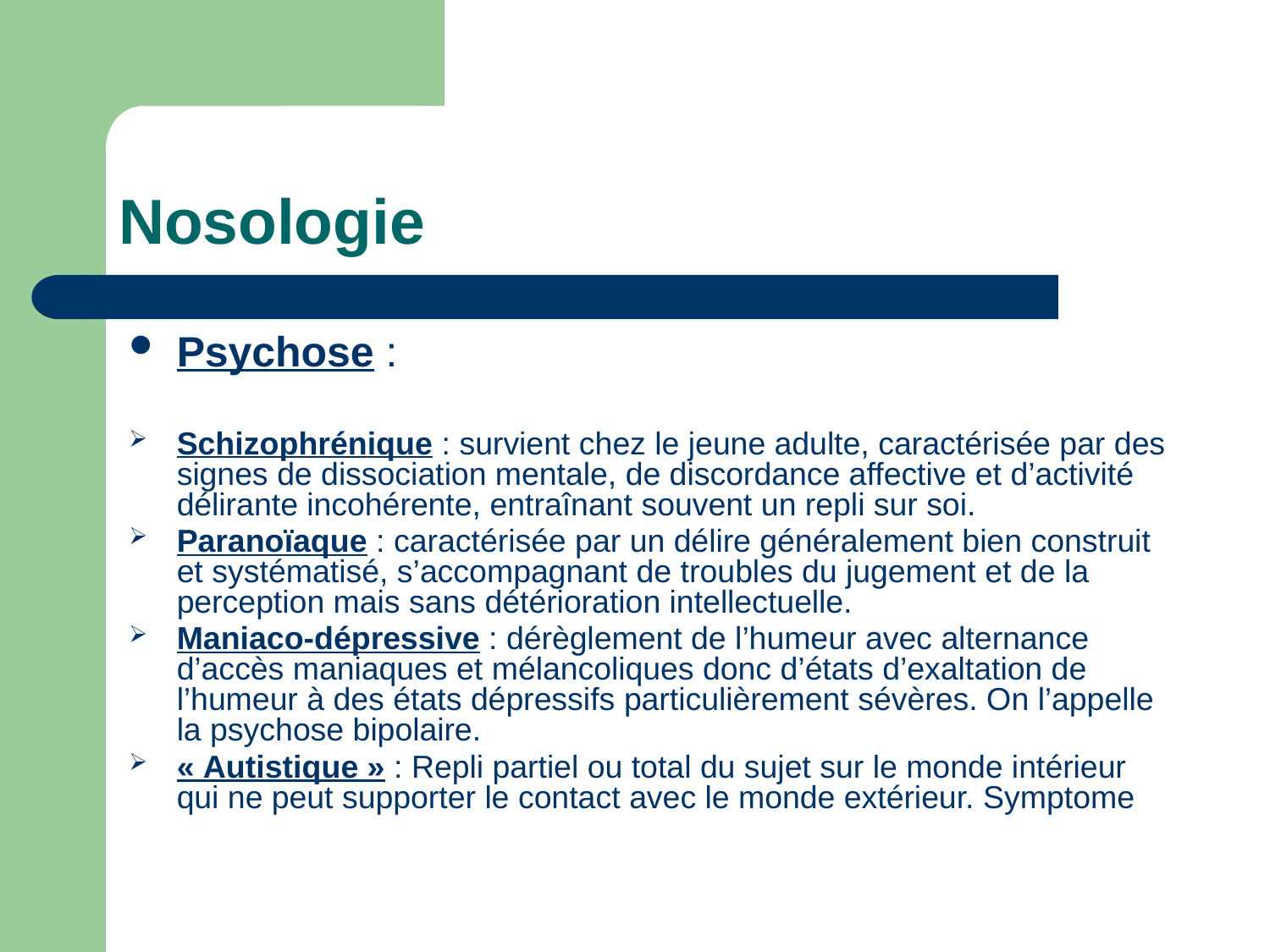

# Nosologie
Psychose :

Schizophrénique : survient chez le jeune adulte, caractérisée par des signes de dissociation mentale, de discordance affective et d’activité délirante incohérente, entraînant souvent un repli sur soi.
Paranoïaque : caractérisée par un délire généralement bien construit et systématisé, s’accompagnant de troubles du jugement et de la perception mais sans détérioration intellectuelle.
Maniaco-dépressive : dérèglement de l’humeur avec alternance d’accès maniaques et mélancoliques donc d’états d’exaltation de l’humeur à des états dépressifs particulièrement sévères. On l’appelle la psychose bipolaire.
« Autistique » : Repli partiel ou total du sujet sur le monde intérieur qui ne peut supporter le contact avec le monde extérieur. Symptome